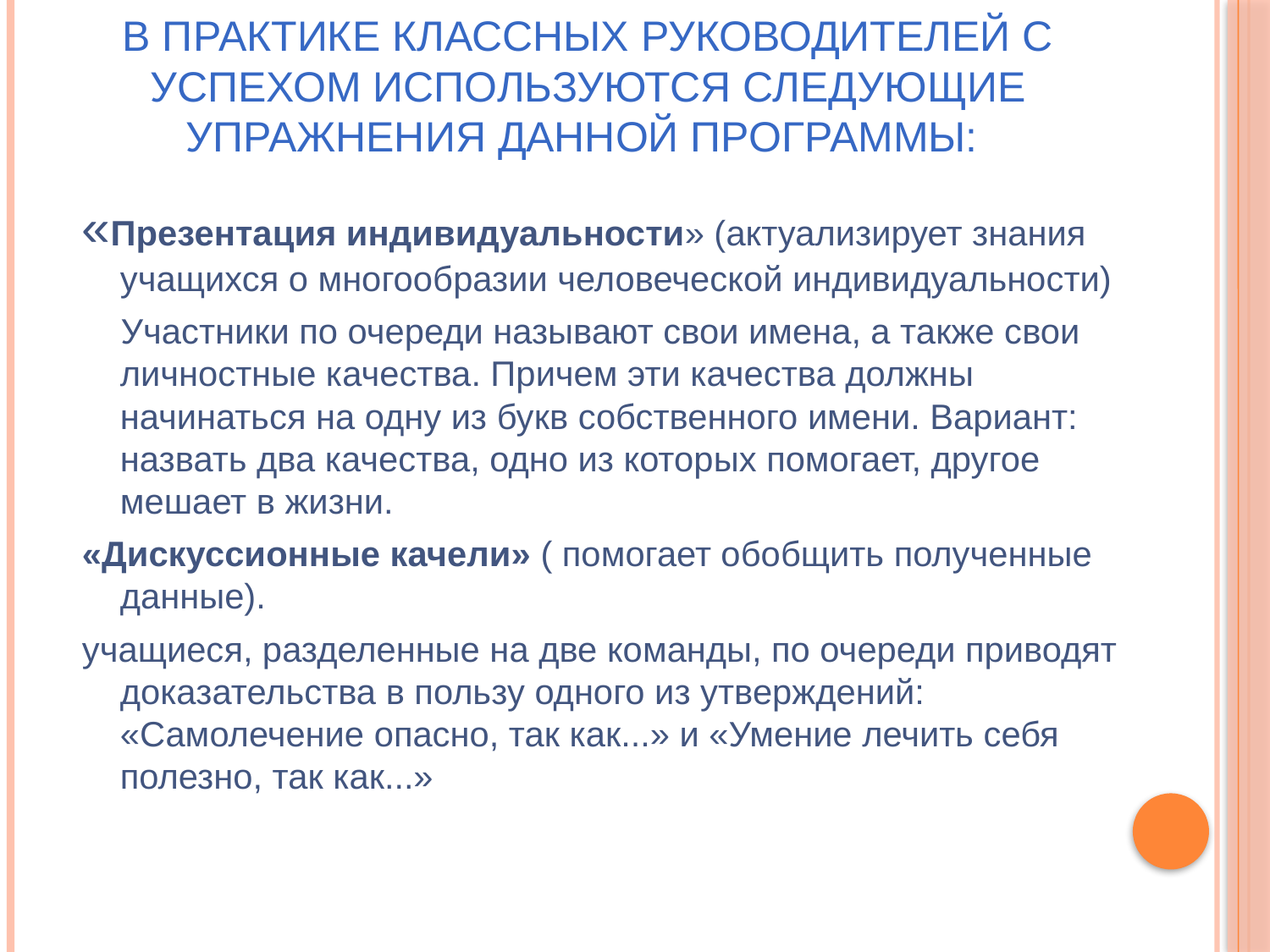

# В практике классных руководителей с успехом используются следующие упражнения данной программы:
«Презентация индивидуальности» (актуализирует знания учащихся о многообразии человеческой индивидуальности)
    Участники по очереди называют свои имена, а также свои личностные качества. Причем эти качества должны начинаться на одну из букв собственного имени. Вариант: назвать два качества, одно из которых помогает, другое мешает в жизни.
«Дискуссионные качели» ( помогает обобщить полученные данные).
учащиеся, разделенные на две команды, по очереди приводят доказательства в пользу одного из утверждений: «Самолечение опасно, так как...» и «Умение лечить себя полезно, так как...»